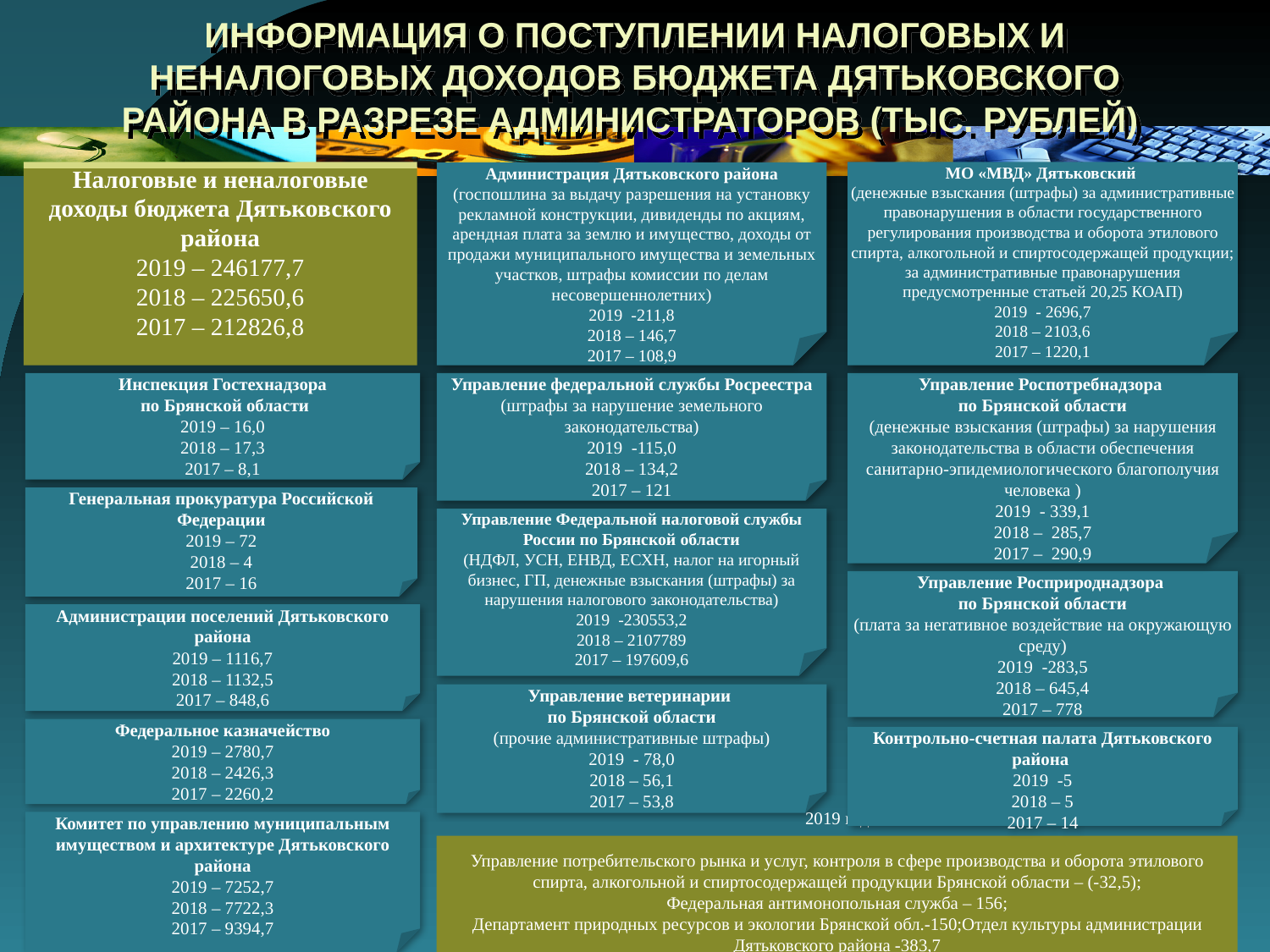

# ИНФОРМАЦИЯ О ПОСТУПЛЕНИИ НАЛОГОВЫХ И НЕНАЛОГОВЫХ ДОХОДОВ БЮДЖЕТА ДЯТЬКОВСКОГО РАЙОНА В РАЗРЕЗЕ АДМИНИСТРАТОРОВ (ТЫС. РУБЛЕЙ)

МО «МВД» Дятьковский
(денежные взыскания (штрафы) за административные правонарушения в области государственного регулирования производства и оборота этилового спирта, алкогольной и спиртосодержащей продукции; за административные правонарушения предусмотренные статьей 20,25 КОАП)
2019  - 2696,7
2018 – 2103,6
2017 – 1220,1

Администрация Дятьковского района
(госпошлина за выдачу разрешения на установку рекламной конструкции, дивиденды по акциям, арендная плата за землю и имущество, доходы от продажи муниципального имущества и земельных участков, штрафы комиссии по делам несовершеннолетних)
2019  -211,8
2018 – 146,7
2017 – 108,9

Налоговые и неналоговые доходы бюджета Дятьковского района
2019 – 246177,7
2018 – 225650,6
2017 – 212826,8

Управление федеральной службы Росреестра
(штрафы за нарушение земельного законодательства)
2019  -115,0
2018 – 134,2
2017 – 121

Инспекция Гостехнадзора
 по Брянской области
2019 – 16,0
2018 – 17,3
2017 – 8,1
Управление Роспотребнадзора
по Брянской области
(денежные взыскания (штрафы) за нарушения законодательства в области обеспечения санитарно-эпидемиологического благополучия человека )
2019  - 339,1
2018 –  285,7
2017 –  290,9

Генеральная прокуратура Российской Федерации
2019 – 72
2018 – 4
2017 – 16
Управление Федеральной налоговой службы России по Брянской области
(НДФЛ, УСН, ЕНВД, ЕСХН, налог на игорный бизнес, ГП, денежные взыскания (штрафы) за нарушения налогового законодательства)
2019  -230553,2
2018 – 2107789
2017 – 197609,6

Управление Росприроднадзора
по Брянской области
(плата за негативное воздействие на окружающую среду)
2019  -283,5
2018 – 645,4
2017 – 778

Администрации поселений Дятьковского района
2019 – 1116,7
2018 – 1132,5
2017 – 848,6
Управление ветеринарии
по Брянской области
(прочие административные штрафы)
2019  - 78,0
2018 – 56,1
2017 – 53,8

Федеральное казначейство
2019 – 2780,7
2018 – 2426,3
2017 – 2260,2
Контрольно-счетная палата Дятьковского района
2019  -5
2018 – 5
2017 – 14
Комитет по управлению муниципальным имуществом и архитектуре Дятьковского района
2019 – 7252,7
2018 – 7722,3
2017 – 9394,7
2019 год

Управление потребительского рынка и услуг, контроля в сфере производства и оборота этилового спирта, алкогольной и спиртосодержащей продукции Брянской области – (-32,5);
Федеральная антимонопольная служба – 156;
Департамент природных ресурсов и экологии Брянской обл.-150;Отдел культуры администрации Дятьковского района -383,7